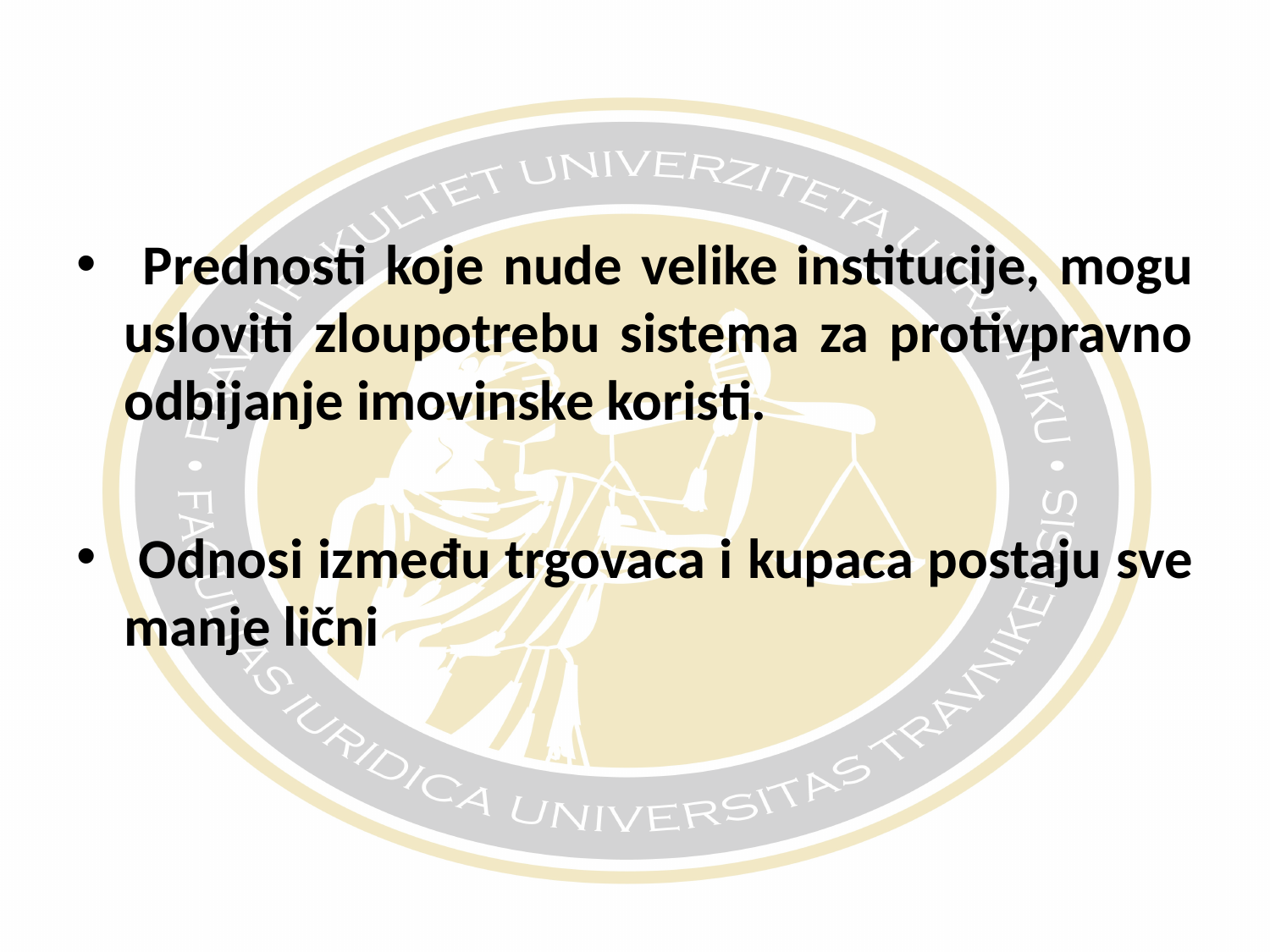

#
 Prednosti koje nude velike institucije, mogu usloviti zloupotrebu sistema za protivpravno odbijanje imovinske koristi.

 Odnosi između trgovaca i kupaca postaju sve manje lični